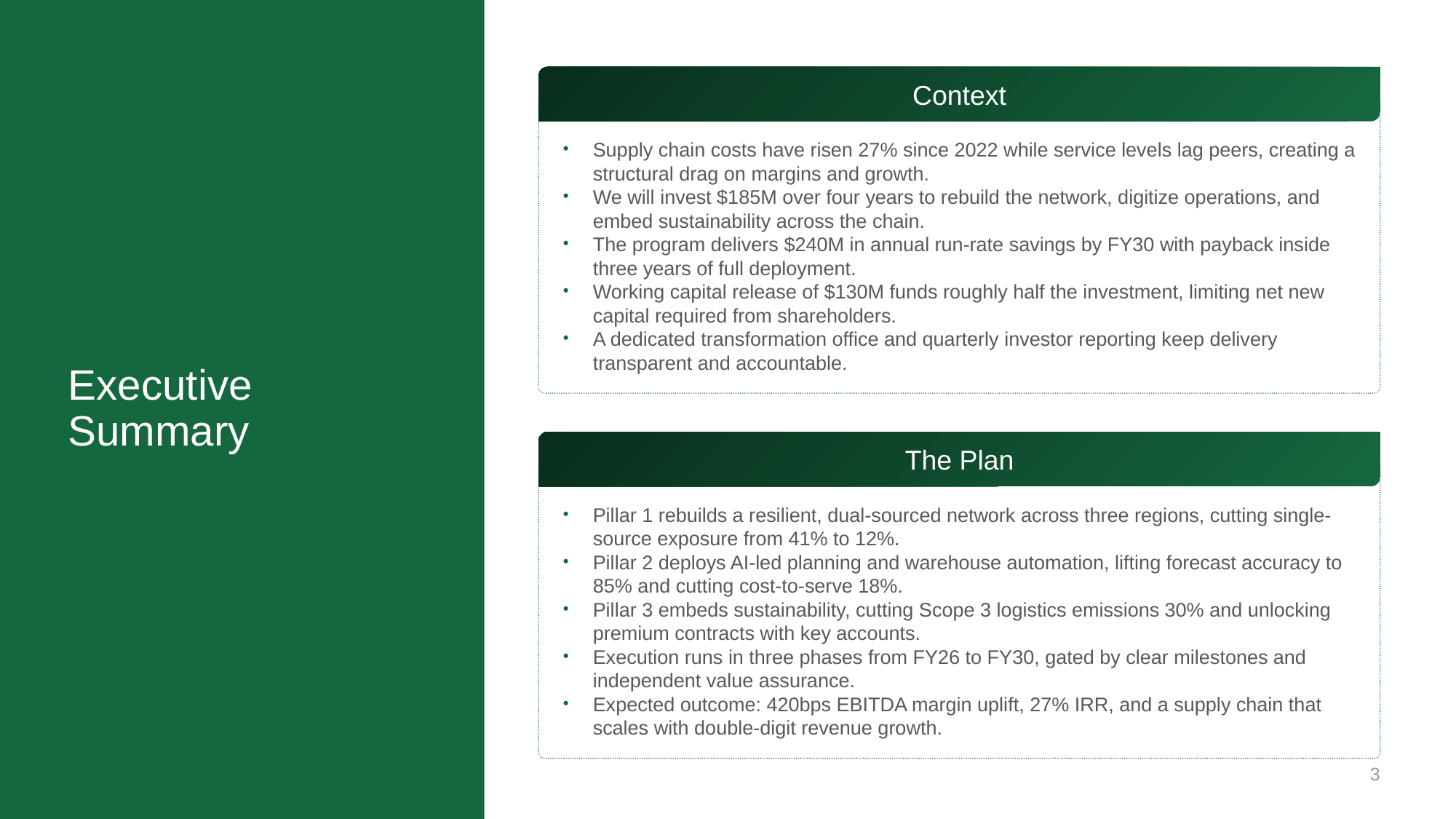

Context

Supply chain costs have risen 27% since 2022 while service levels lag peers, creating a structural drag on margins and growth.
We will invest $185M over four years to rebuild the network, digitize operations, and embed sustainability across the chain.
The program delivers $240M in annual run-rate savings by FY30 with payback inside three years of full deployment.
Working capital release of $130M funds roughly half the investment, limiting net new capital required from shareholders.
A dedicated transformation office and quarterly investor reporting keep delivery transparent and accountable.

# Executive Summary

The Plan

Pillar 1 rebuilds a resilient, dual-sourced network across three regions, cutting single-source exposure from 41% to 12%.
Pillar 2 deploys AI-led planning and warehouse automation, lifting forecast accuracy to 85% and cutting cost-to-serve 18%.
Pillar 3 embeds sustainability, cutting Scope 3 logistics emissions 30% and unlocking premium contracts with key accounts.
Execution runs in three phases from FY26 to FY30, gated by clear milestones and independent value assurance.
Expected outcome: 420bps EBITDA margin uplift, 27% IRR, and a supply chain that scales with double-digit revenue growth.
3